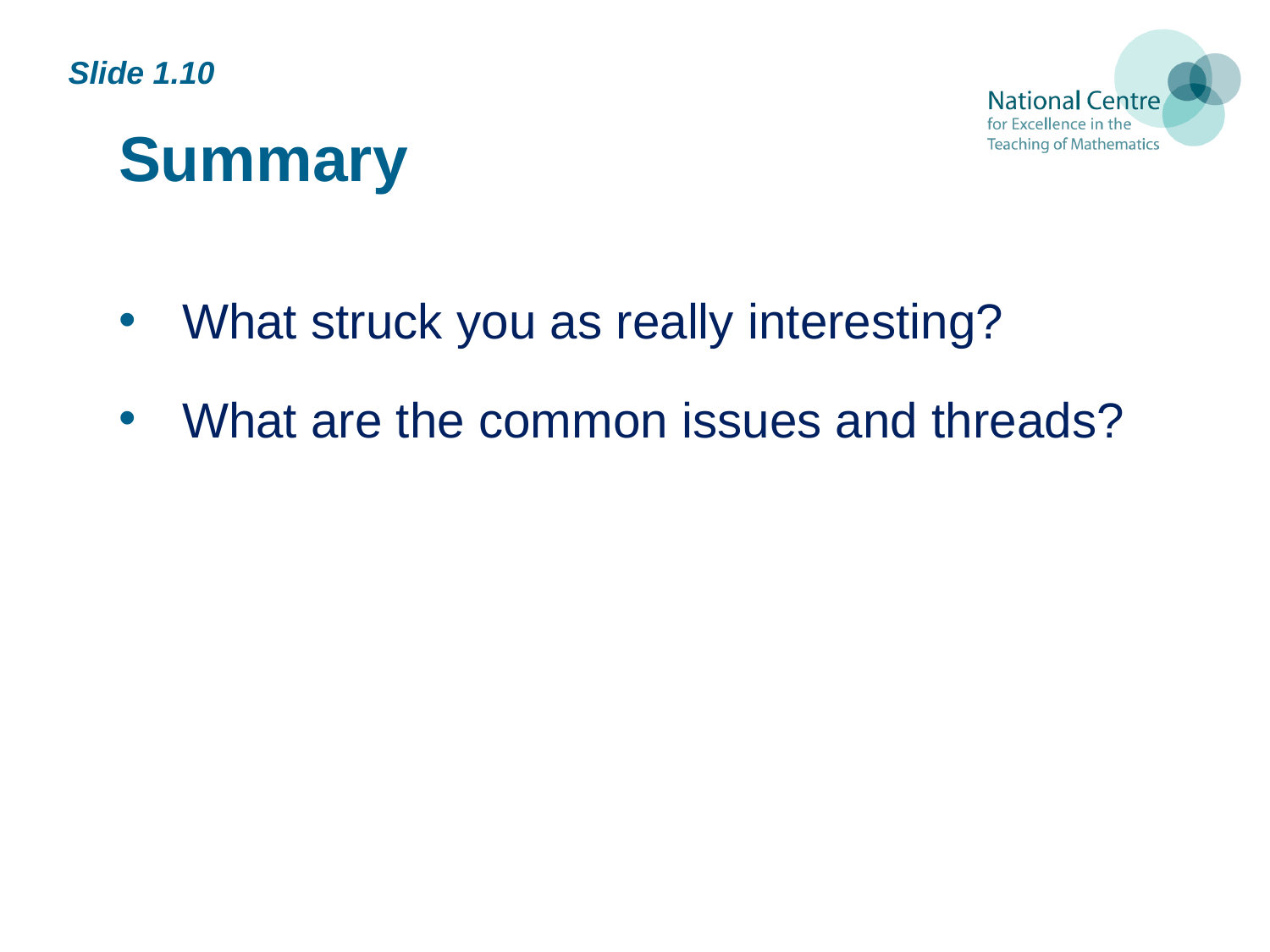

# Summary
Slide 1.10
What struck you as really interesting?
What are the common issues and threads?